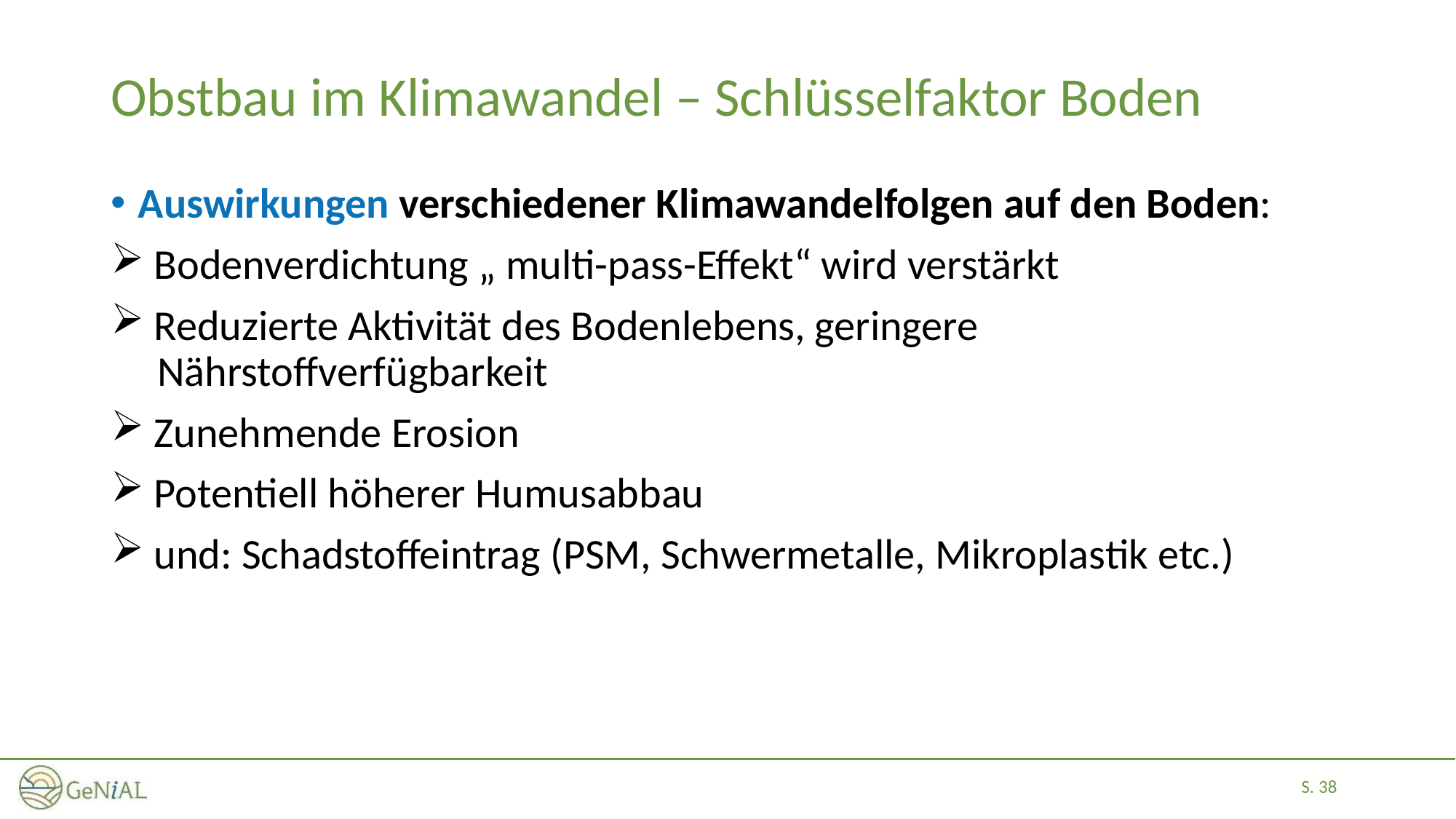

# Obstbau im Klimawandel – Schlüsselfaktor Boden
Auswirkungen verschiedener Klimawandelfolgen auf den Boden:
 Bodenverdichtung „ multi-pass-Effekt“ wird verstärkt
 Reduzierte Aktivität des Bodenlebens, geringere
  Nährstoffverfügbarkeit
 Zunehmende Erosion
 Potentiell höherer Humusabbau
 und: Schadstoffeintrag (PSM, Schwermetalle, Mikroplastik etc.)